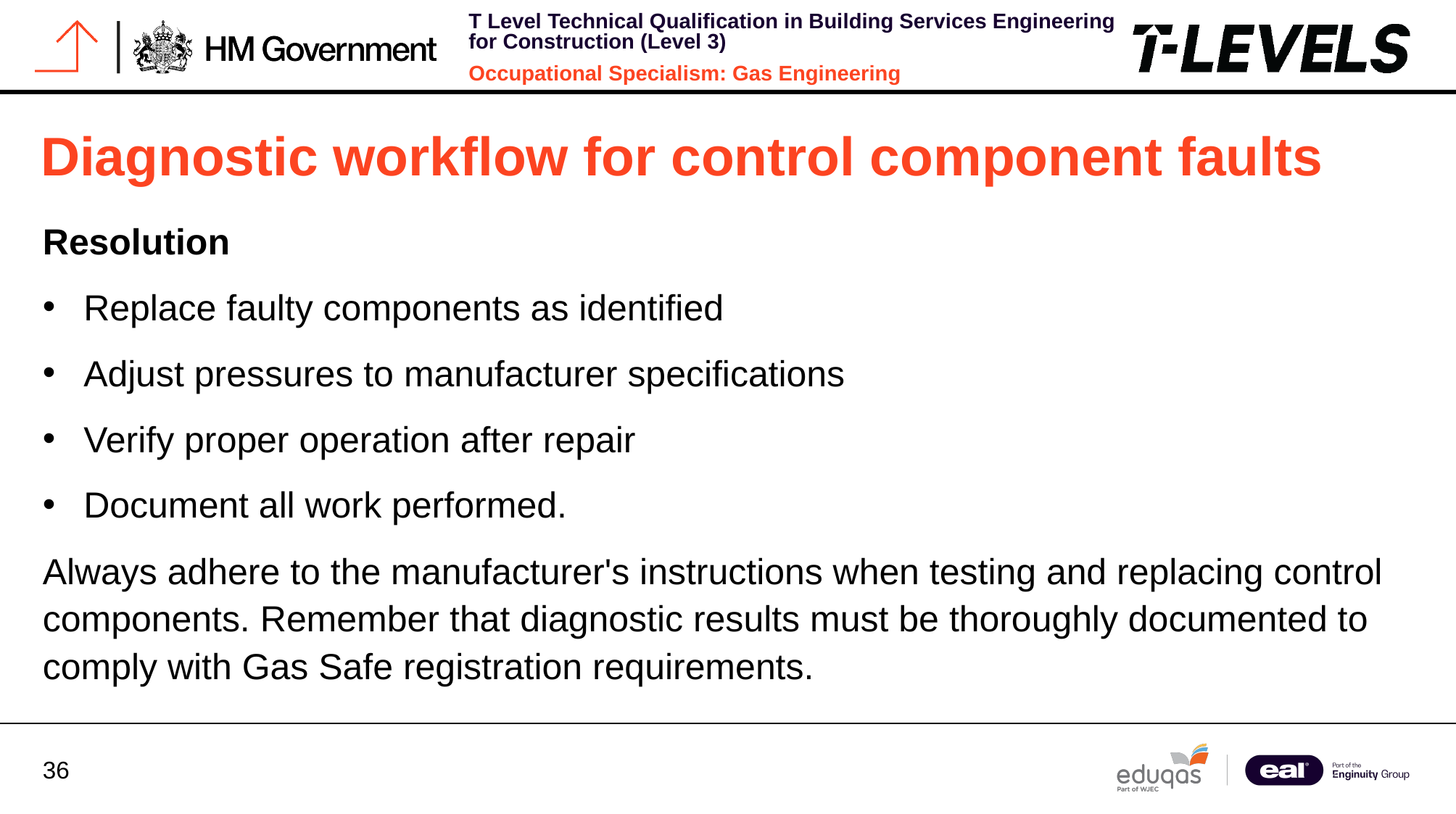

# Diagnostic workflow for control component faults
Resolution
Replace faulty components as identified
Adjust pressures to manufacturer specifications
Verify proper operation after repair
Document all work performed.
Always adhere to the manufacturer's instructions when testing and replacing control components. Remember that diagnostic results must be thoroughly documented to comply with Gas Safe registration requirements.